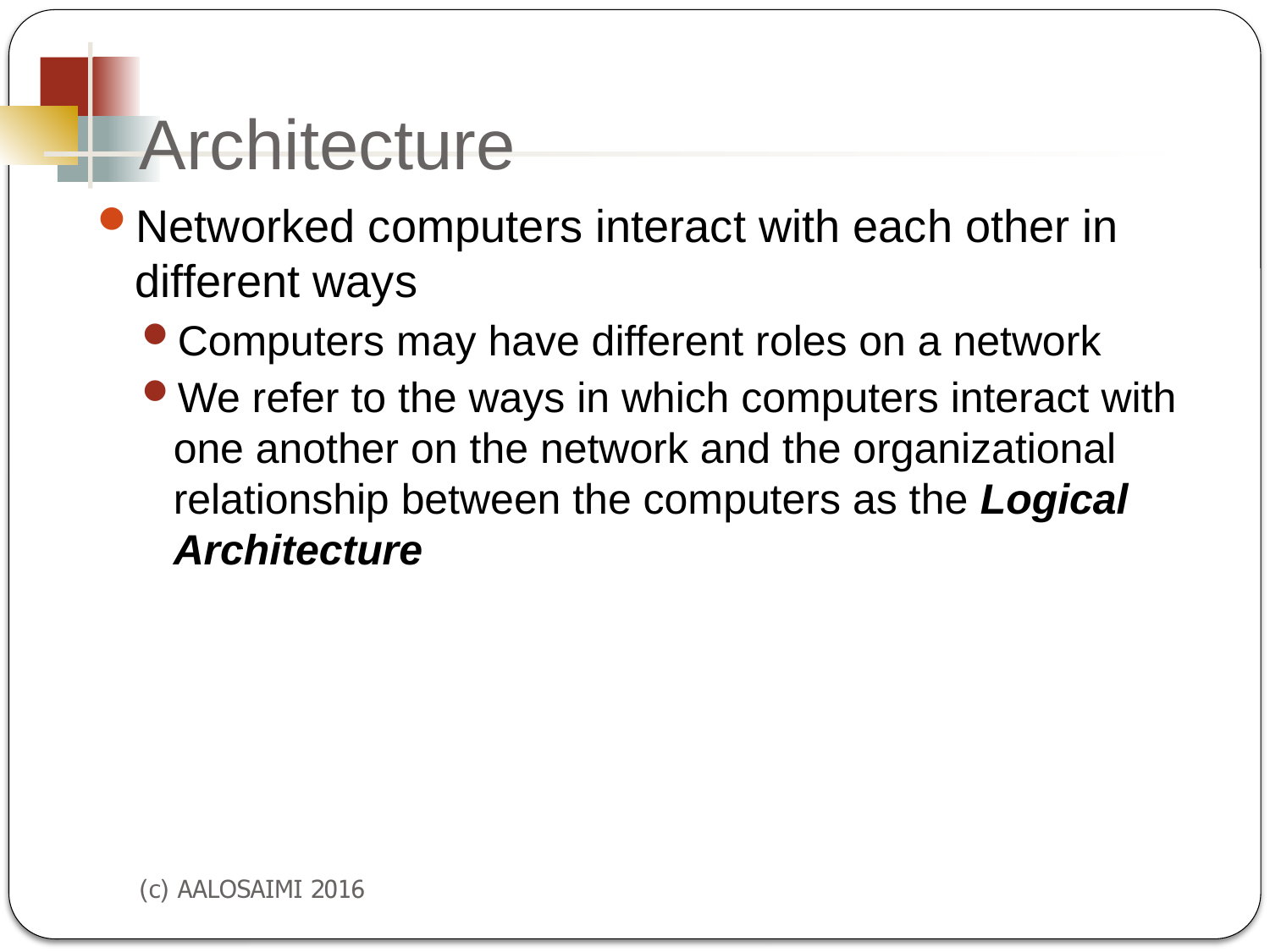

# Architecture
Networked computers interact with each other in different ways
Computers may have different roles on a network
We refer to the ways in which computers interact with one another on the network and the organizational relationship between the computers as the Logical Architecture

(c) AALOSAIMI 2016